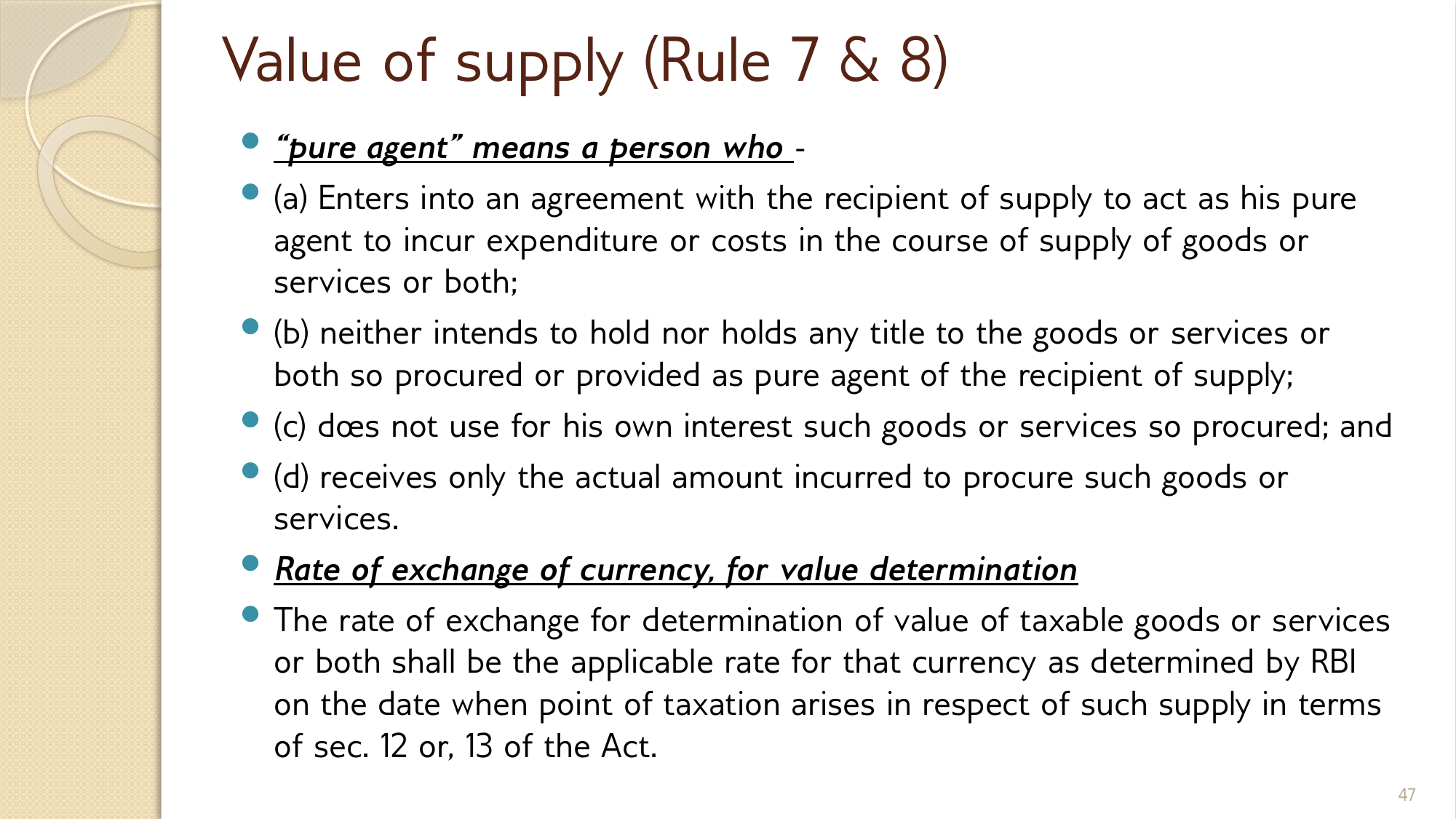

# Value of supply (Rule 7 & 8)
“pure agent” means a person who -
(a) Enters into an agreement with the recipient of supply to act as his pure agent to incur expenditure or costs in the course of supply of goods or services or both;
(b) neither intends to hold nor holds any title to the goods or services or both so procured or provided as pure agent of the recipient of supply;
(c) does not use for his own interest such goods or services so procured; and
(d) receives only the actual amount incurred to procure such goods or services.
Rate of exchange of currency, for value determination
The rate of exchange for determination of value of taxable goods or services or both shall be the applicable rate for that currency as determined by RBI on the date when point of taxation arises in respect of such supply in terms of sec. 12 or, 13 of the Act.

47